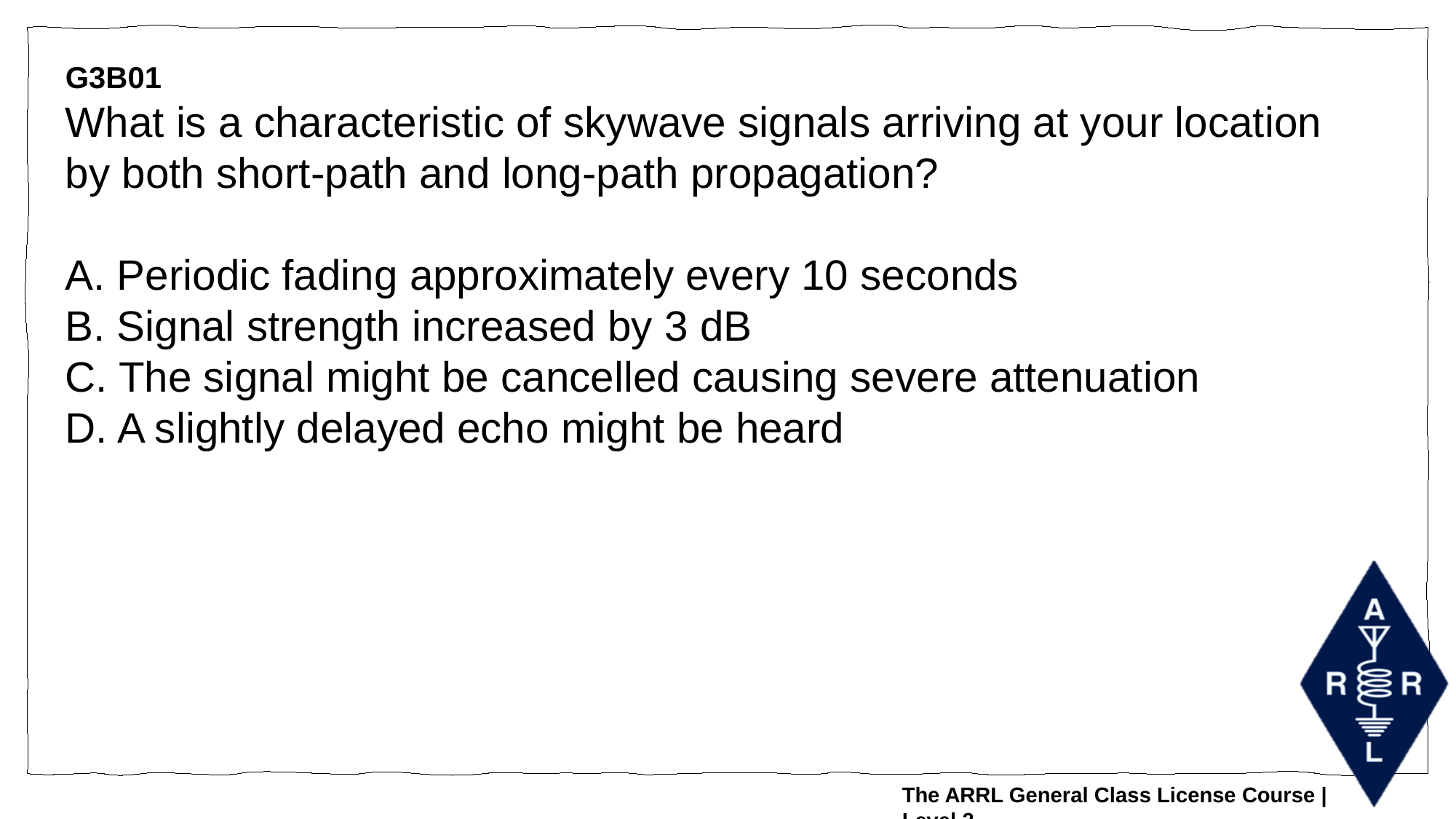

G3B01
What is a characteristic of skywave signals arriving at your location by both short-path and long-path propagation?

A. Periodic fading approximately every 10 seconds
B. Signal strength increased by 3 dB
C. The signal might be cancelled causing severe attenuation
D. A slightly delayed echo might be heard